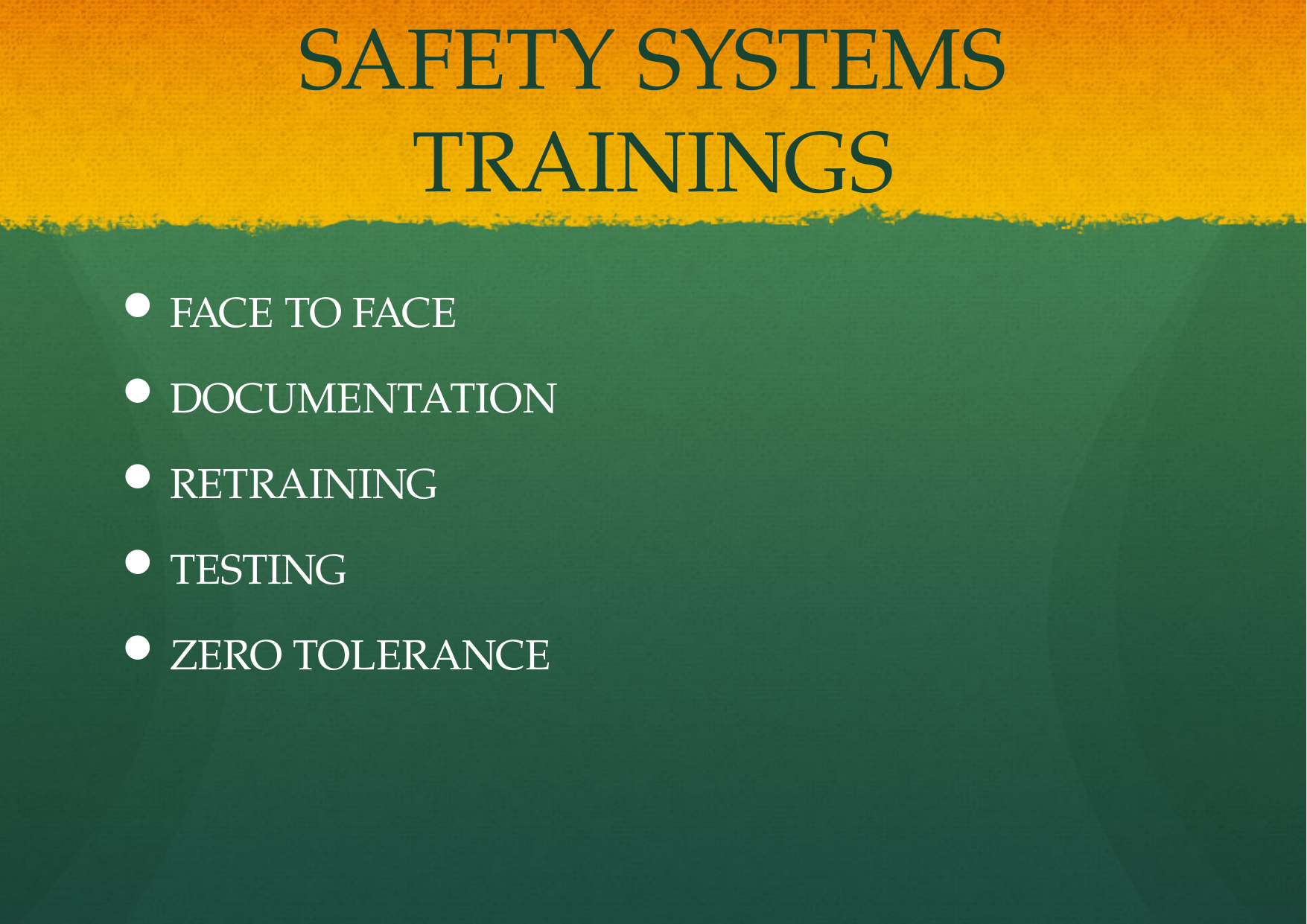

# SAFETY SYSTEMS TRAININGS
FACE TO FACE
DOCUMENTATION
RETRAINING
TESTING
ZERO TOLERANCE